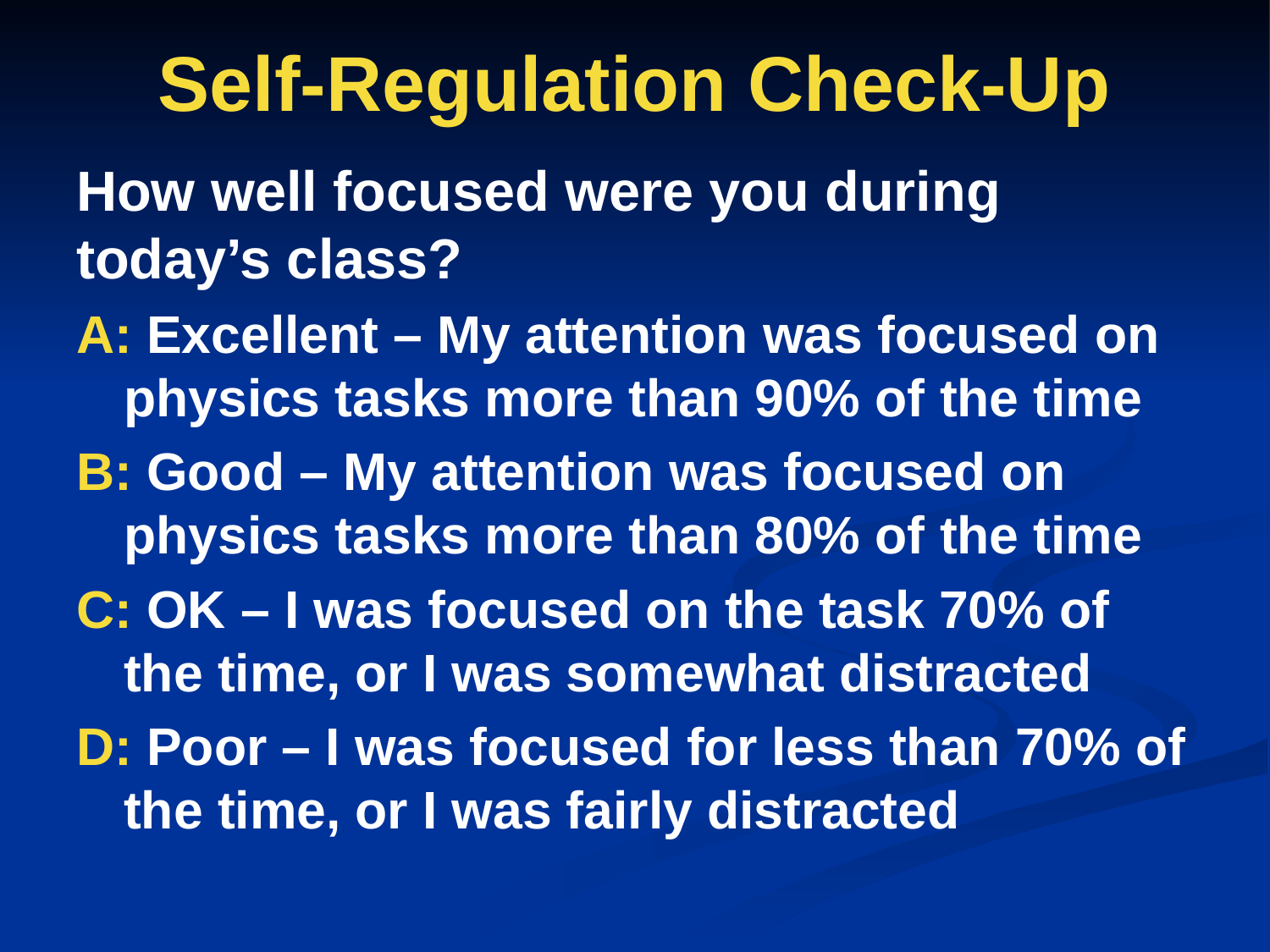

# Self-Regulation Check-Up
How well focused were you during today’s class?
A: Excellent – My attention was focused on physics tasks more than 90% of the time
B: Good – My attention was focused on physics tasks more than 80% of the time
C: OK – I was focused on the task 70% of the time, or I was somewhat distracted
D: Poor – I was focused for less than 70% of the time, or I was fairly distracted